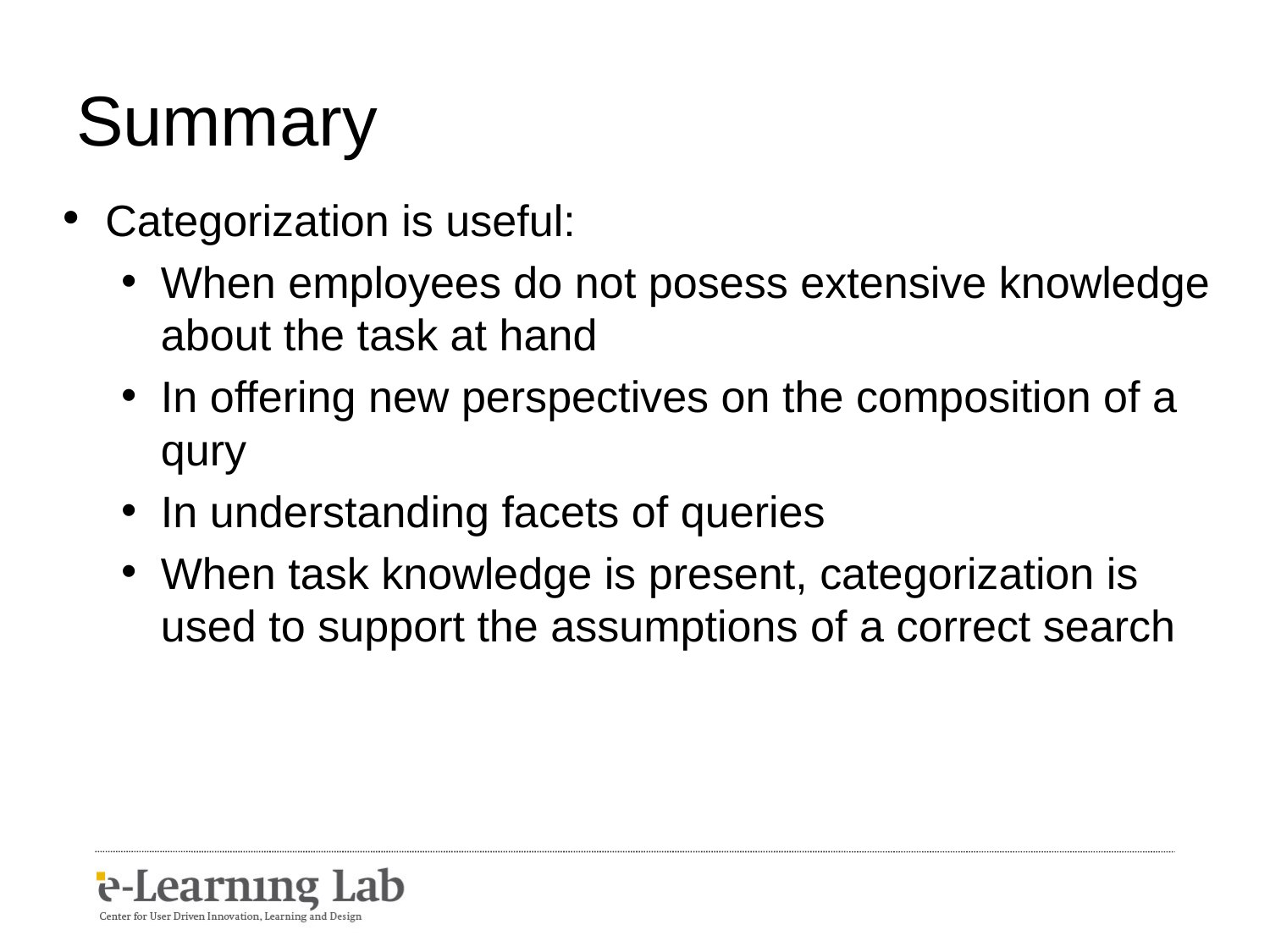

# Summary
Categorization is useful:
When employees do not posess extensive knowledge about the task at hand
In offering new perspectives on the composition of a qury
In understanding facets of queries
When task knowledge is present, categorization is used to support the assumptions of a correct search